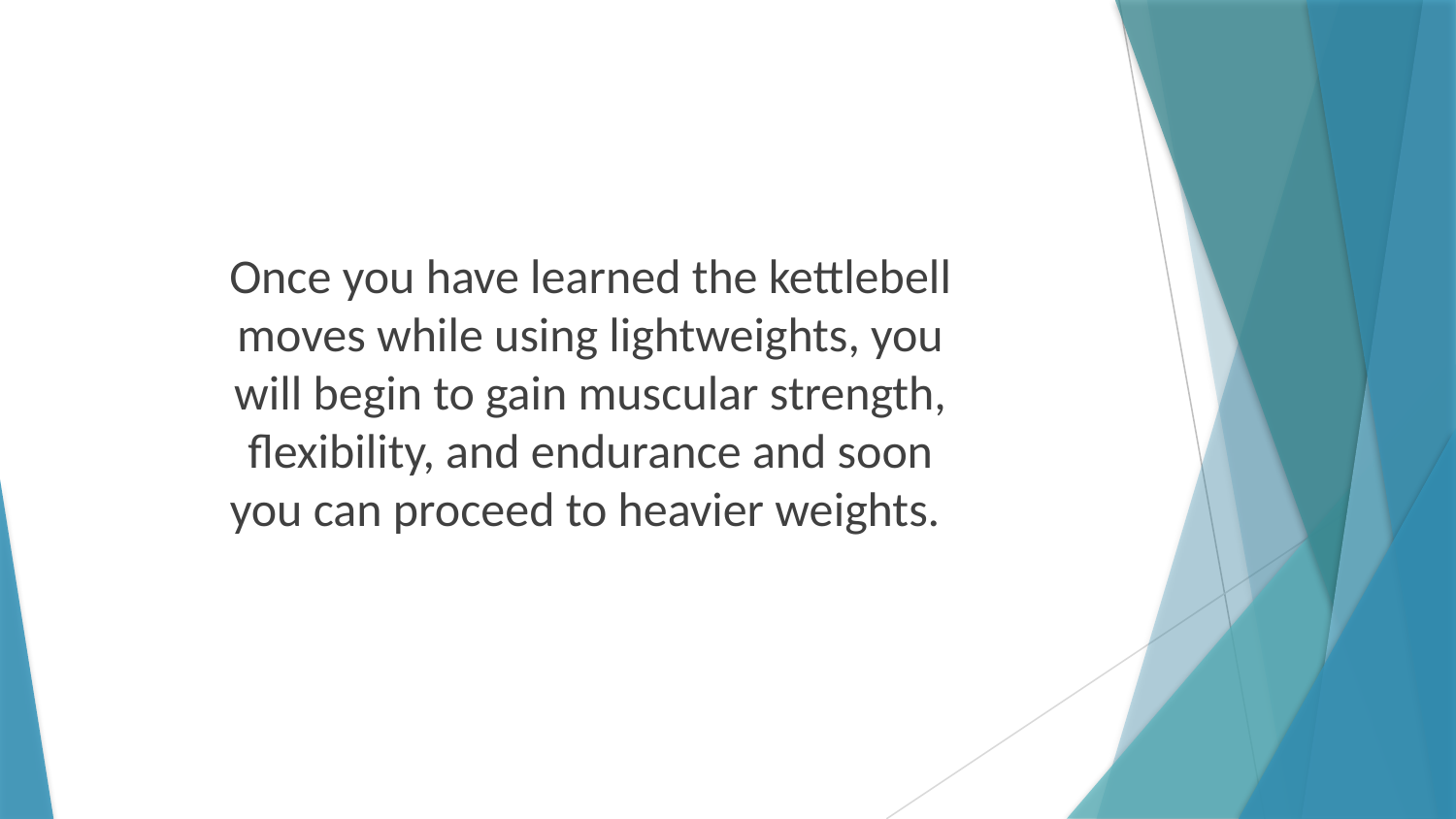

Once you have learned the kettlebell moves while using lightweights, you will begin to gain muscular strength, flexibility, and endurance and soon you can proceed to heavier weights.